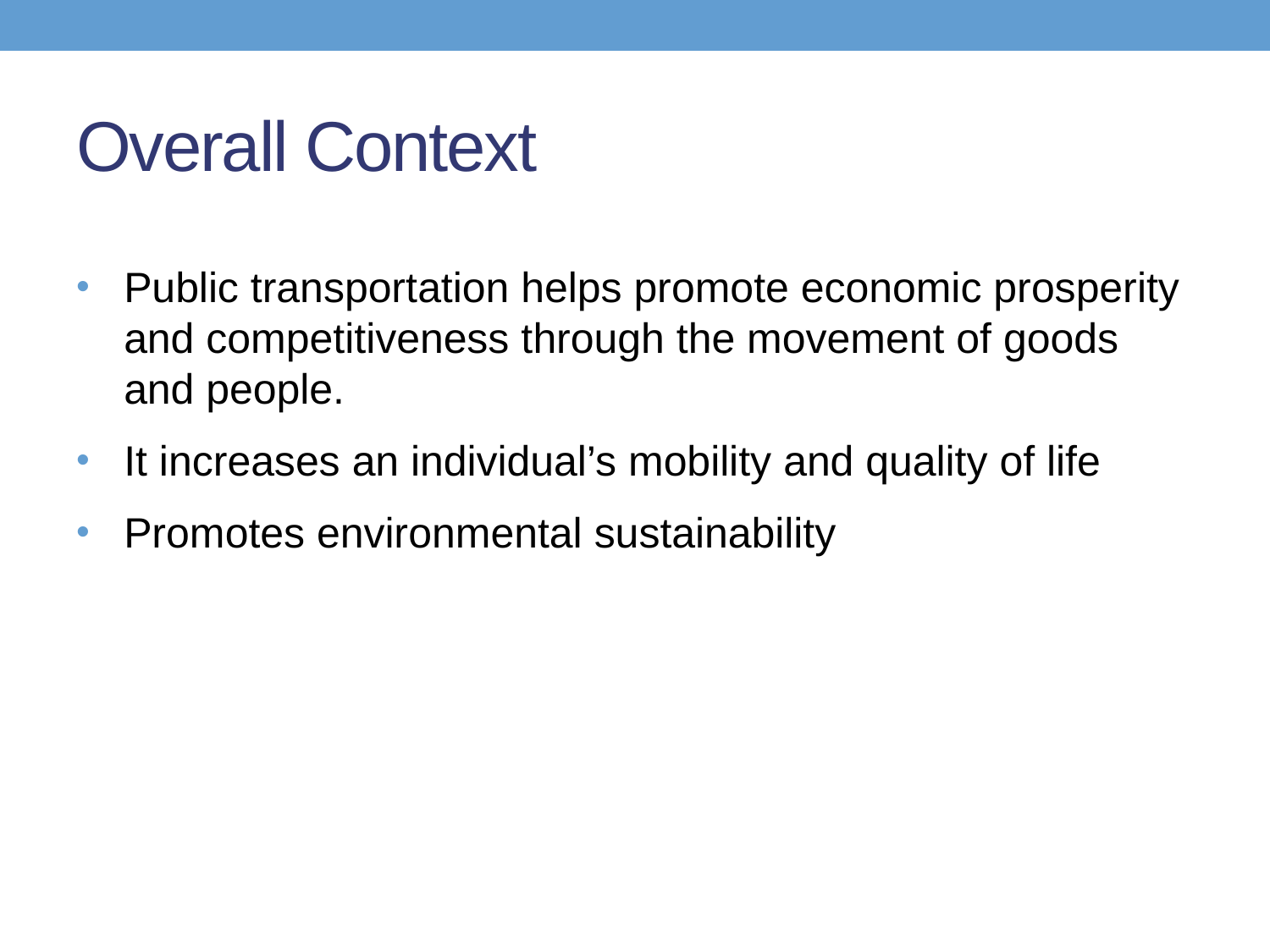

# Overall Context
Public transportation helps promote economic prosperity and competitiveness through the movement of goods and people.
It increases an individual’s mobility and quality of life
Promotes environmental sustainability